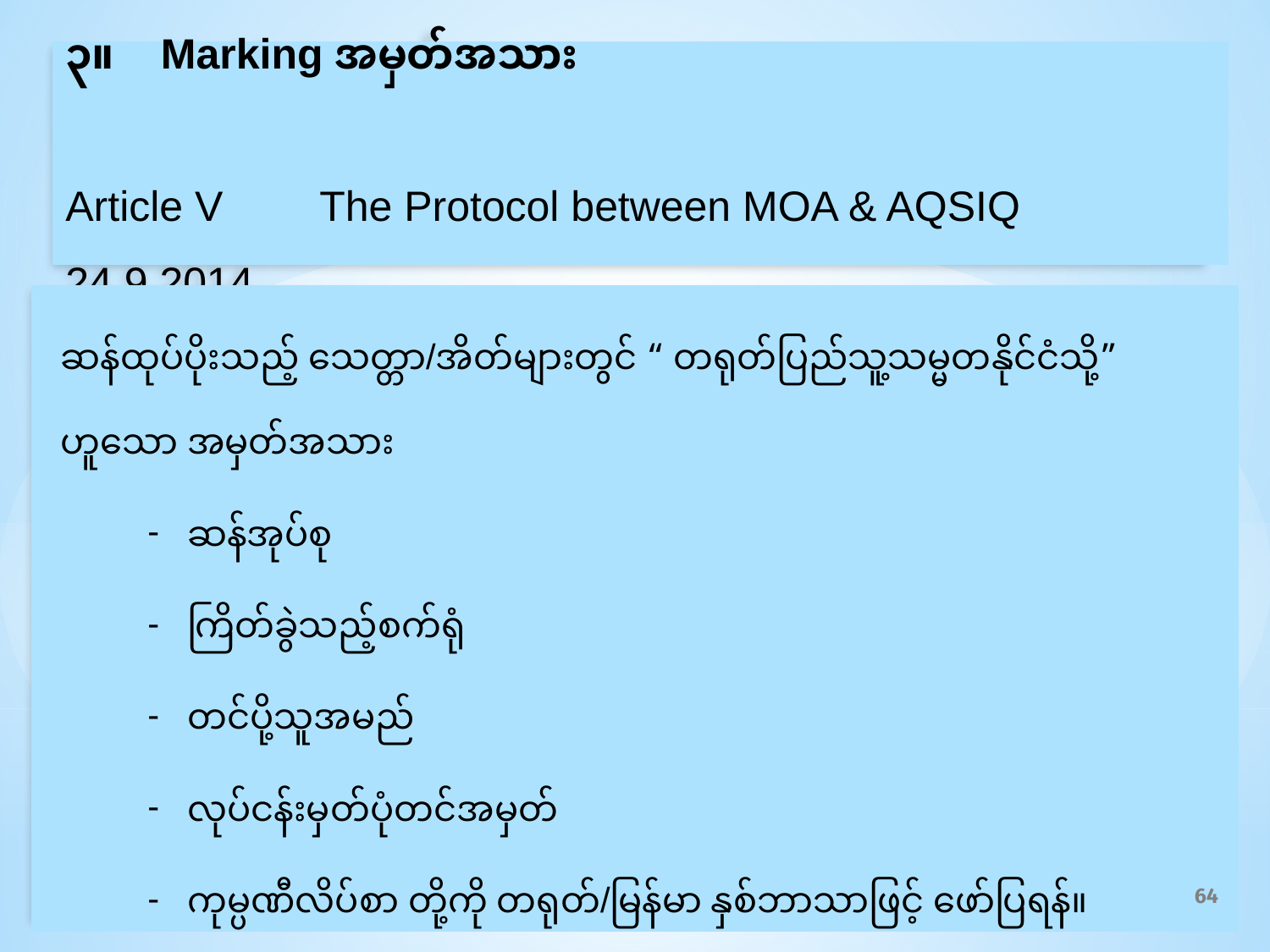

၃။ 	Marking အမှတ်အသား

Article V	The Protocol between MOA & AQSIQ 24.9.2014
ဆန်ထုပ်ပိုးသည့် သေတ္တာ/အိတ်များတွင် “ တရုတ်ပြည်သူ့သမ္မတနိုင်ငံသို့” ဟူသော အမှတ်အသား
ဆန်အုပ်စု
ကြိတ်ခွဲသည့်စက်ရုံ
တင်ပို့သူအမည်
လုပ်ငန်းမှတ်ပုံတင်အမှတ်
ကုမ္ပဏီလိပ်စာ တို့ကို တရုတ်/မြန်မာ နှစ်ဘာသာဖြင့် ဖော်ပြရန်။

64